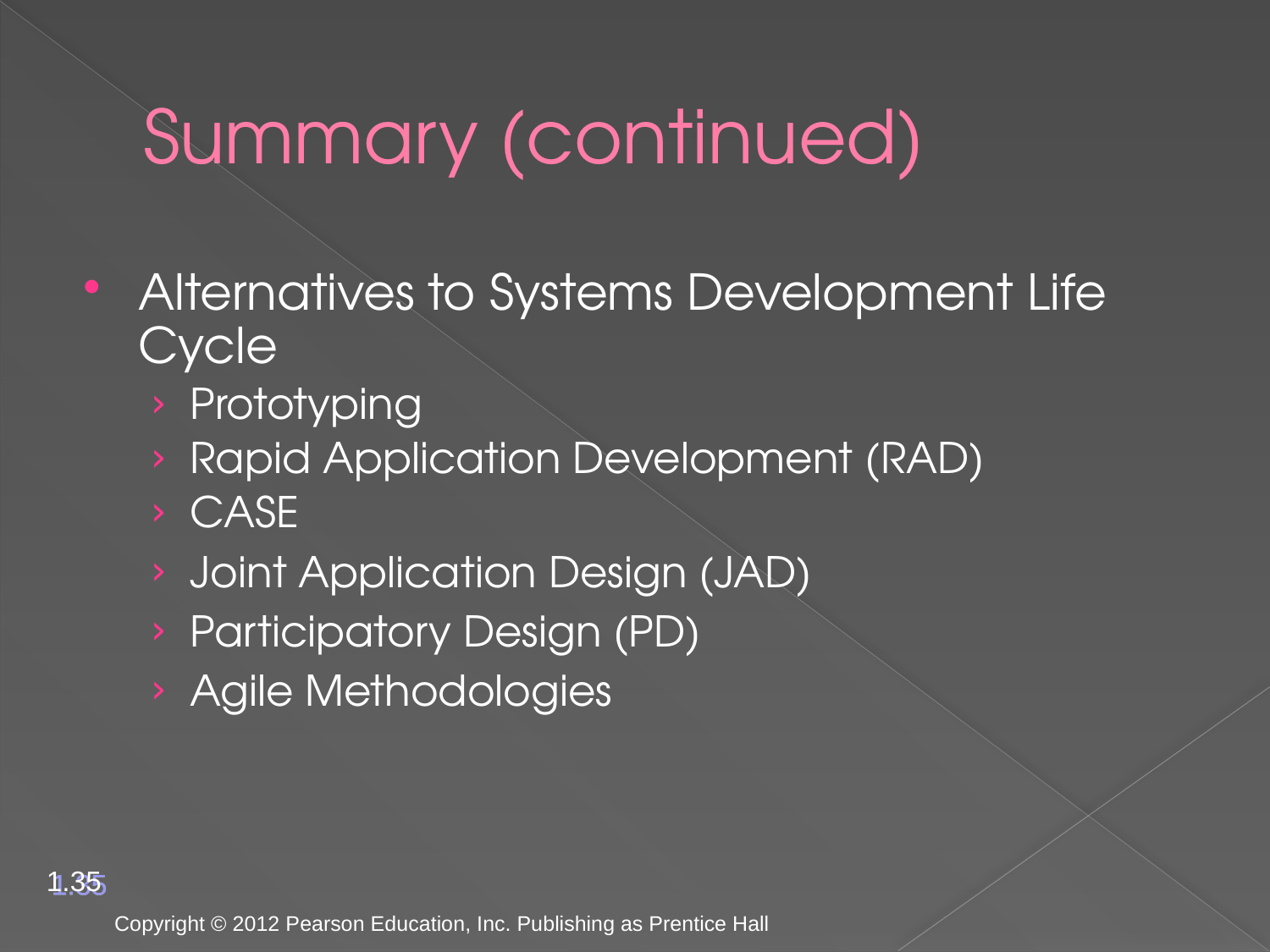

# Summary (continued)
Alternatives to Systems Development Life Cycle
Prototyping
Rapid Application Development (RAD)
CASE
Joint Application Design (JAD)
Participatory Design (PD)
Agile Methodologies

1.35
Copyright © 2012 Pearson Education, Inc. Publishing as Prentice Hall